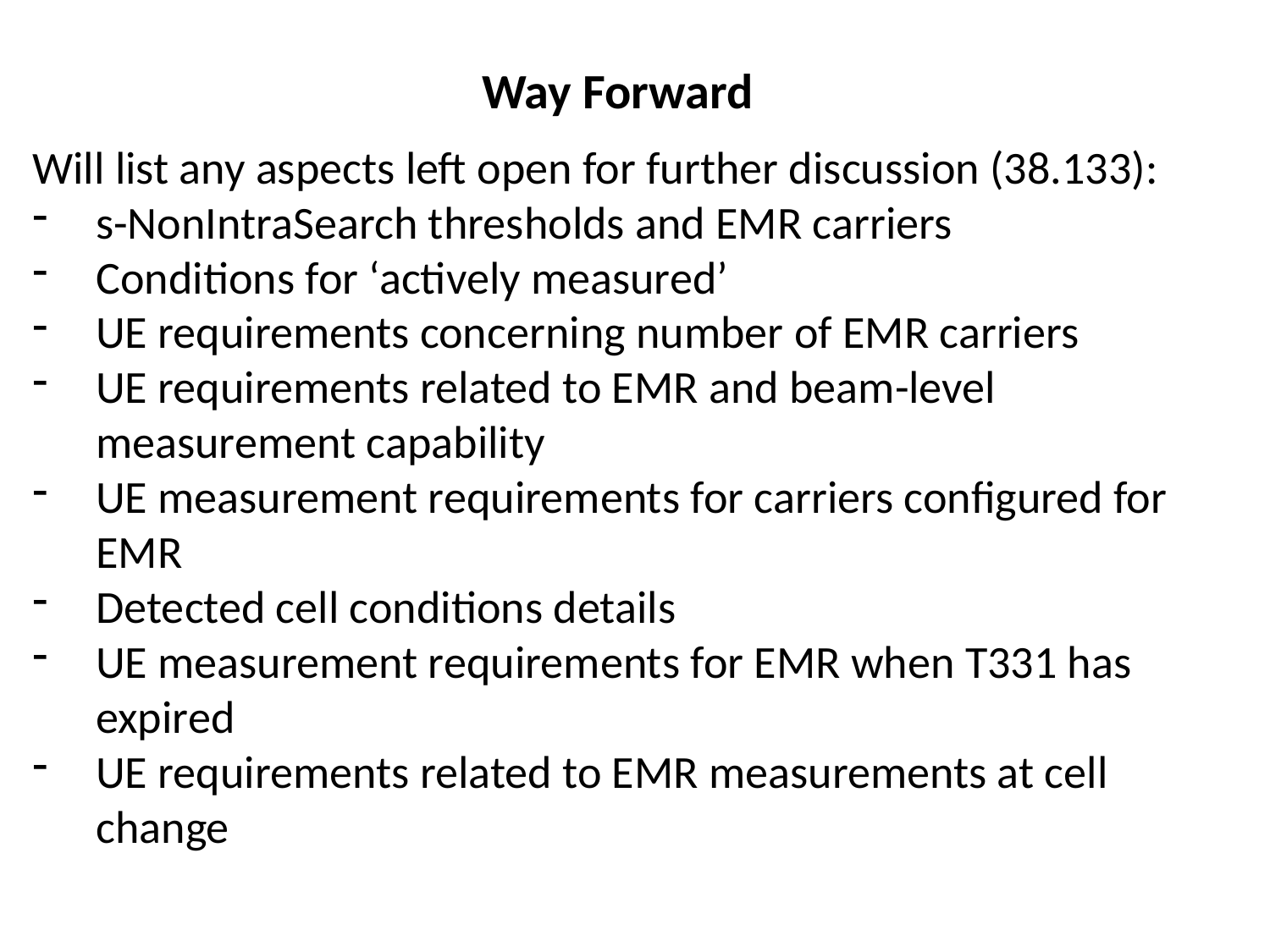

# Way Forward
Will list any aspects left open for further discussion (38.133):
s-NonIntraSearch thresholds and EMR carriers
Conditions for ‘actively measured’
UE requirements concerning number of EMR carriers
UE requirements related to EMR and beam-level measurement capability
UE measurement requirements for carriers configured for EMR
Detected cell conditions details
UE measurement requirements for EMR when T331 has expired
UE requirements related to EMR measurements at cell change